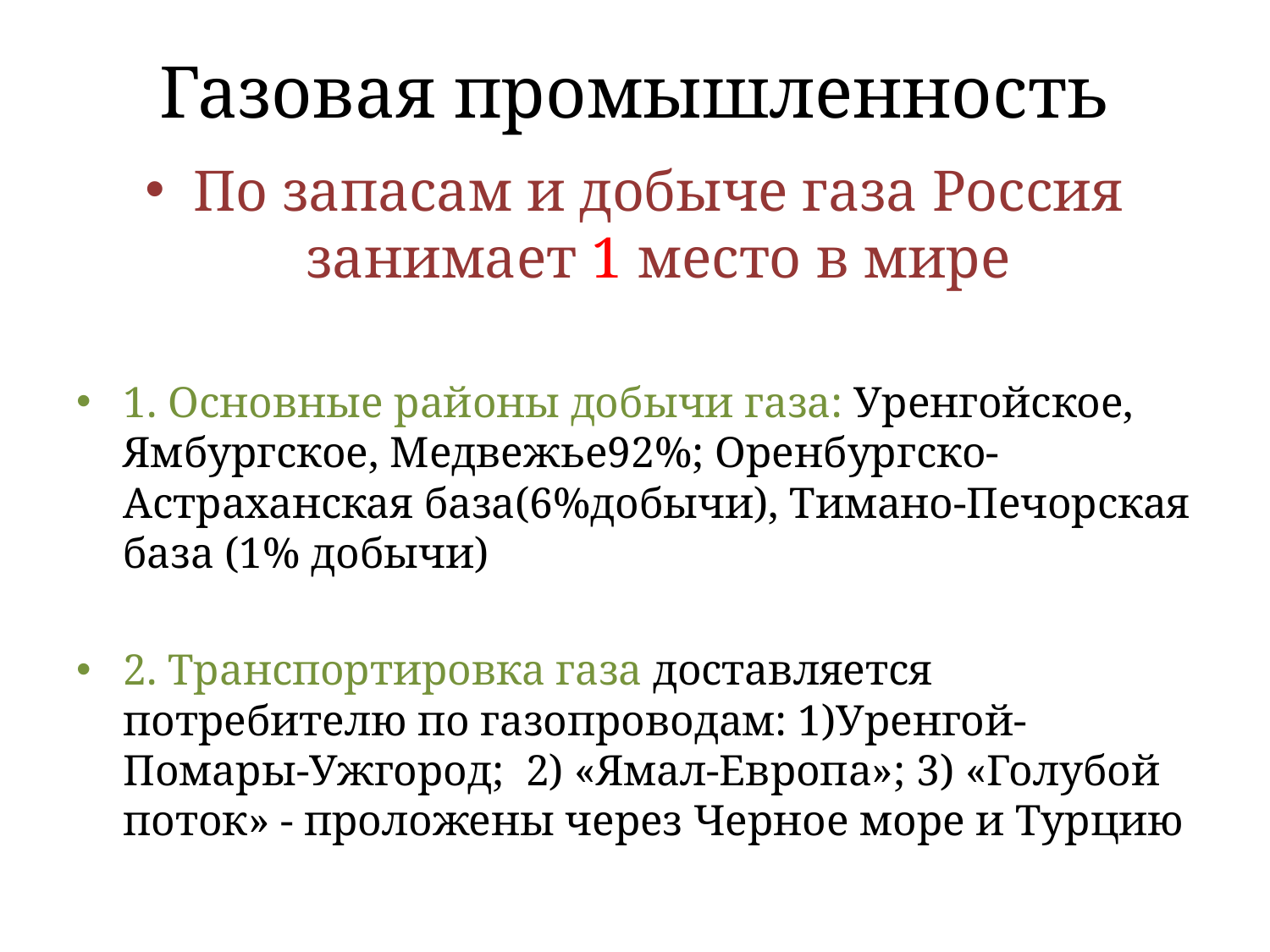

# Газовая промышленность
По запасам и добыче газа Россия занимает 1 место в мире

1. Основные районы добычи газа: Уренгойское, Ямбургское, Медвежье92%; Оренбургско-Астраханская база(6%добычи), Тимано-Печорская база (1% добычи)

2. Транспортировка газа доставляется потребителю по газопроводам: 1)Уренгой-Помары-Ужгород;  2) «Ямал-Европа»; 3) «Голубой поток» - проложены через Черное море и Турцию